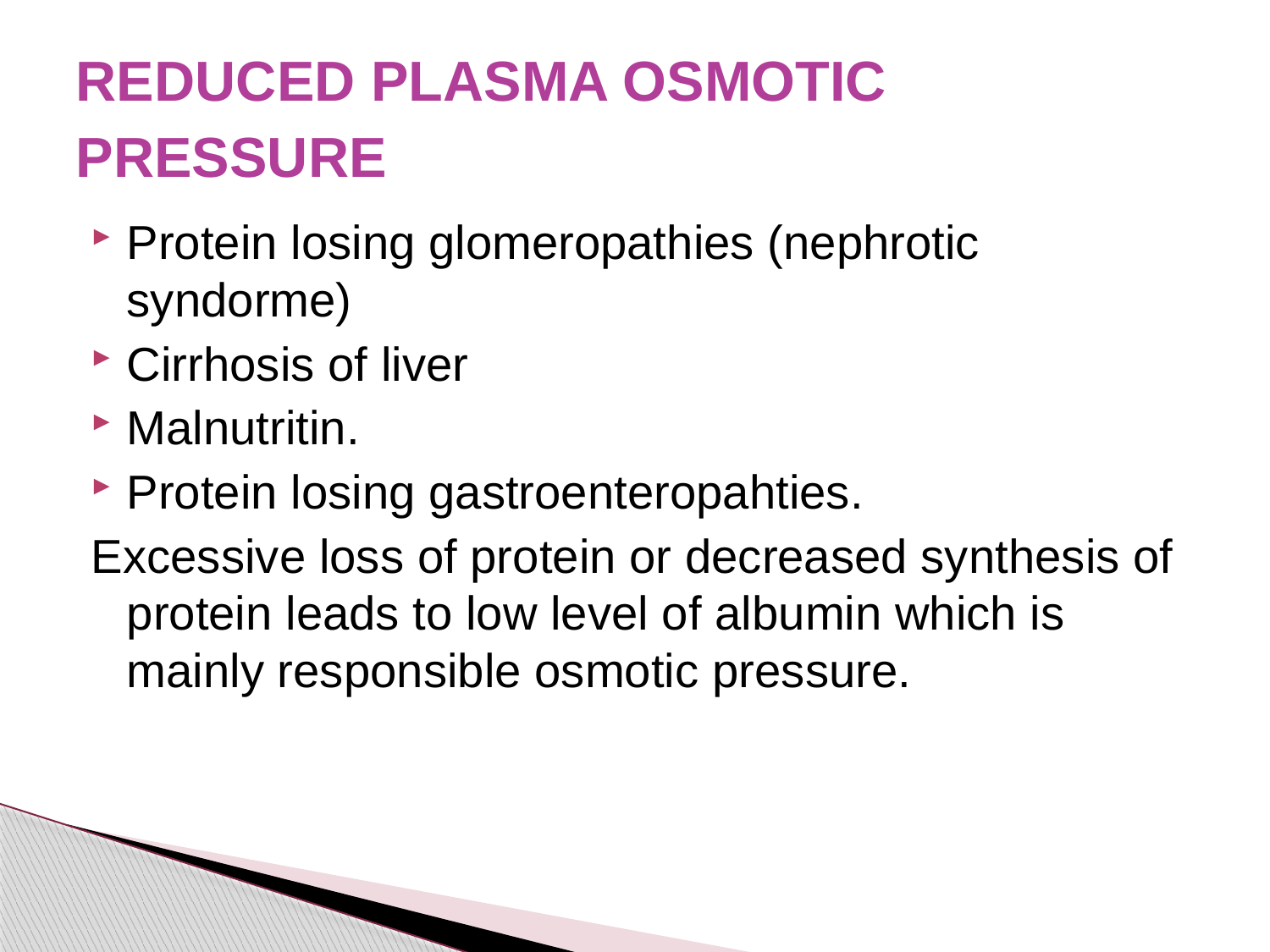

# REDUCED PLASMA OSMOTIC PRESSURE
Protein losing glomeropathies (nephrotic syndorme)
Cirrhosis of liver
Malnutritin.
Protein losing gastroenteropahties.
Excessive loss of protein or decreased synthesis of protein leads to low level of albumin which is mainly responsible osmotic pressure.